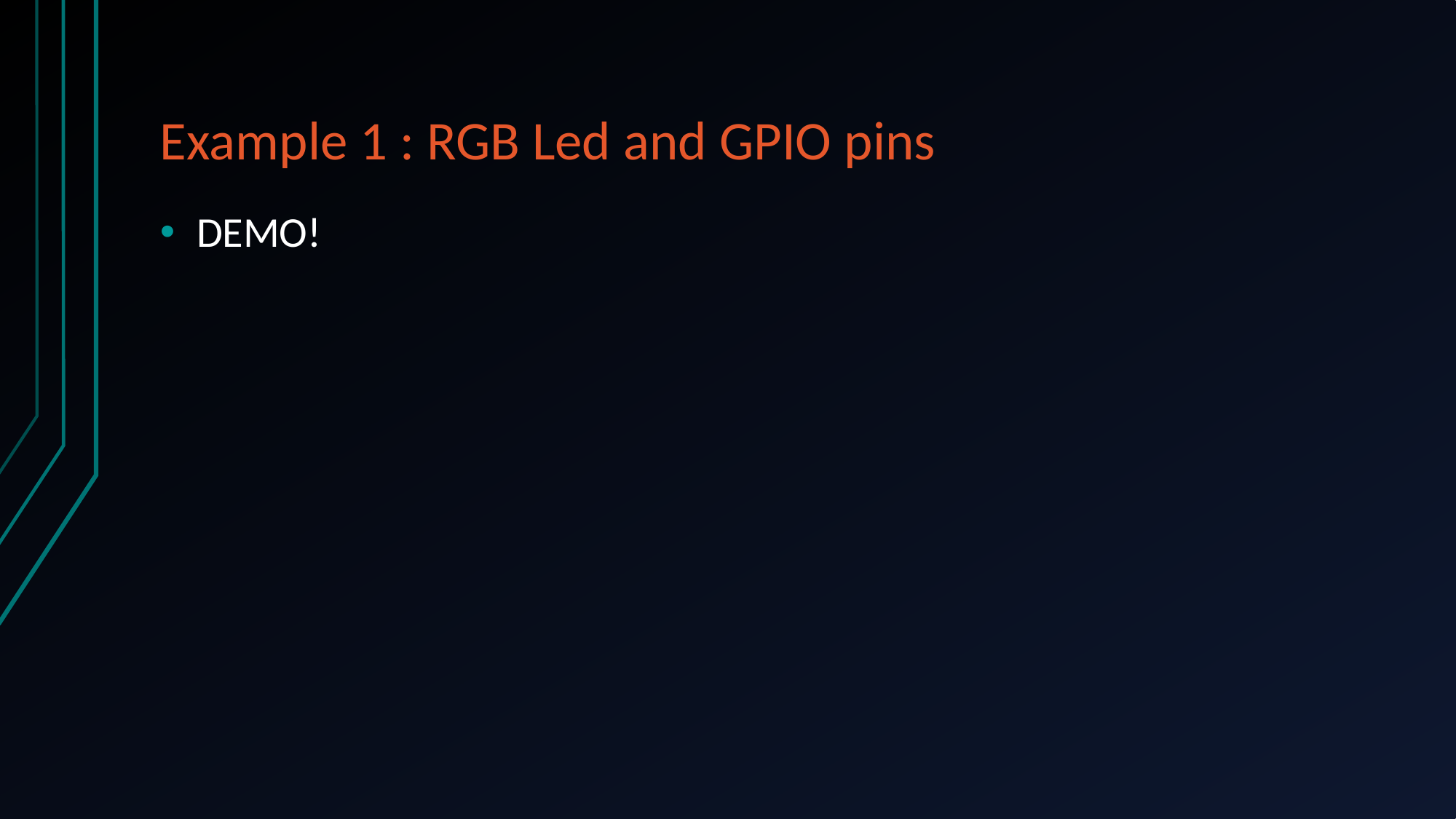

# Example 1 : RGB Led and GPIO pins
DEMO!